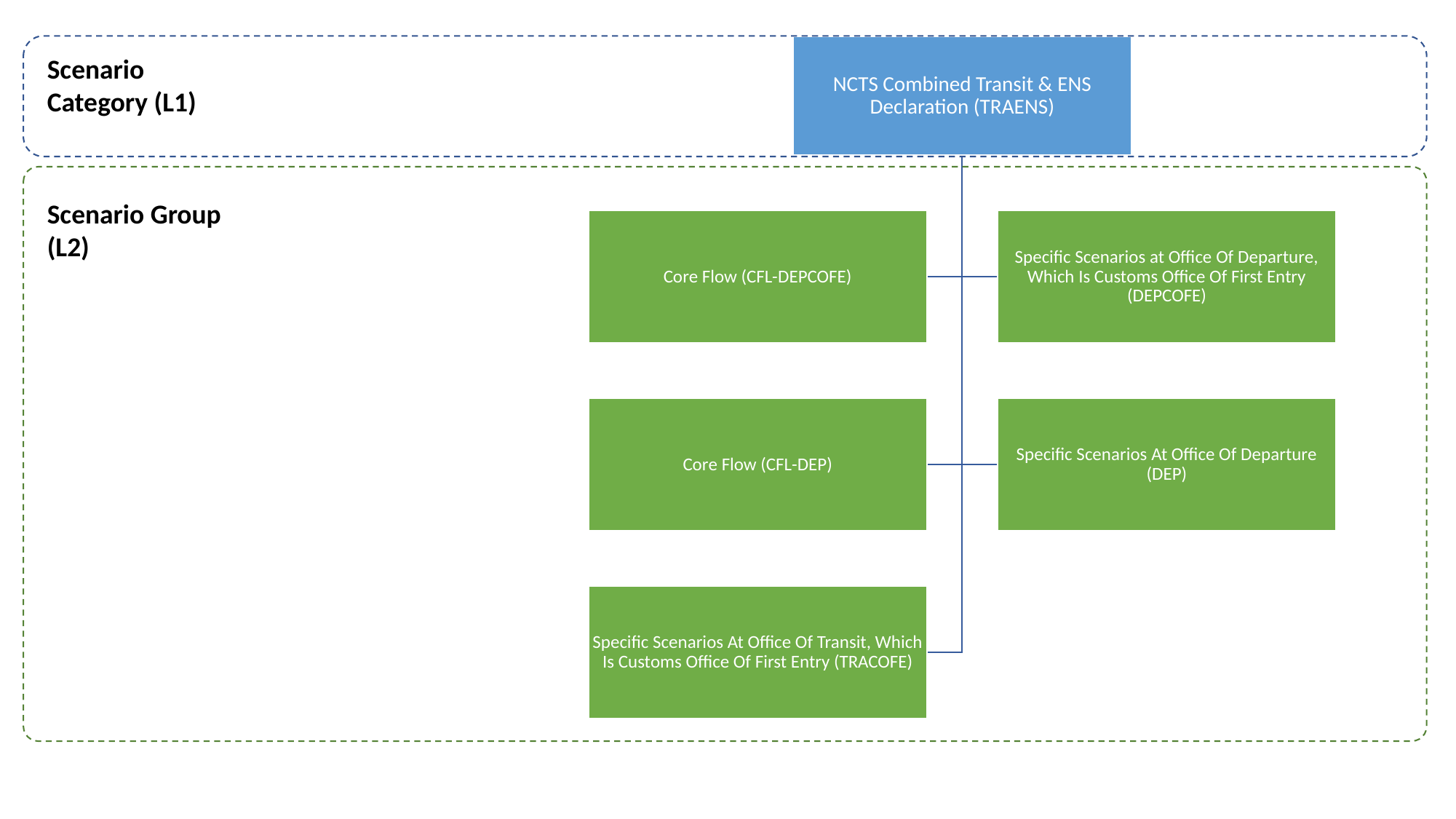

NCTS Combined Transit & ENS Declaration (TRAENS)
Core Flow (CFL-DEPCOFE)
Specific Scenarios at Office Of Departure, Which Is Customs Office Of First Entry (DEPCOFE)
Core Flow (CFL-DEP)
Specific Scenarios At Office Of Departure (DEP)
Specific Scenarios At Office Of Transit, Which Is Customs Office Of First Entry (TRACOFE)
Scenario Category (L1)

Scenario Group (L2)